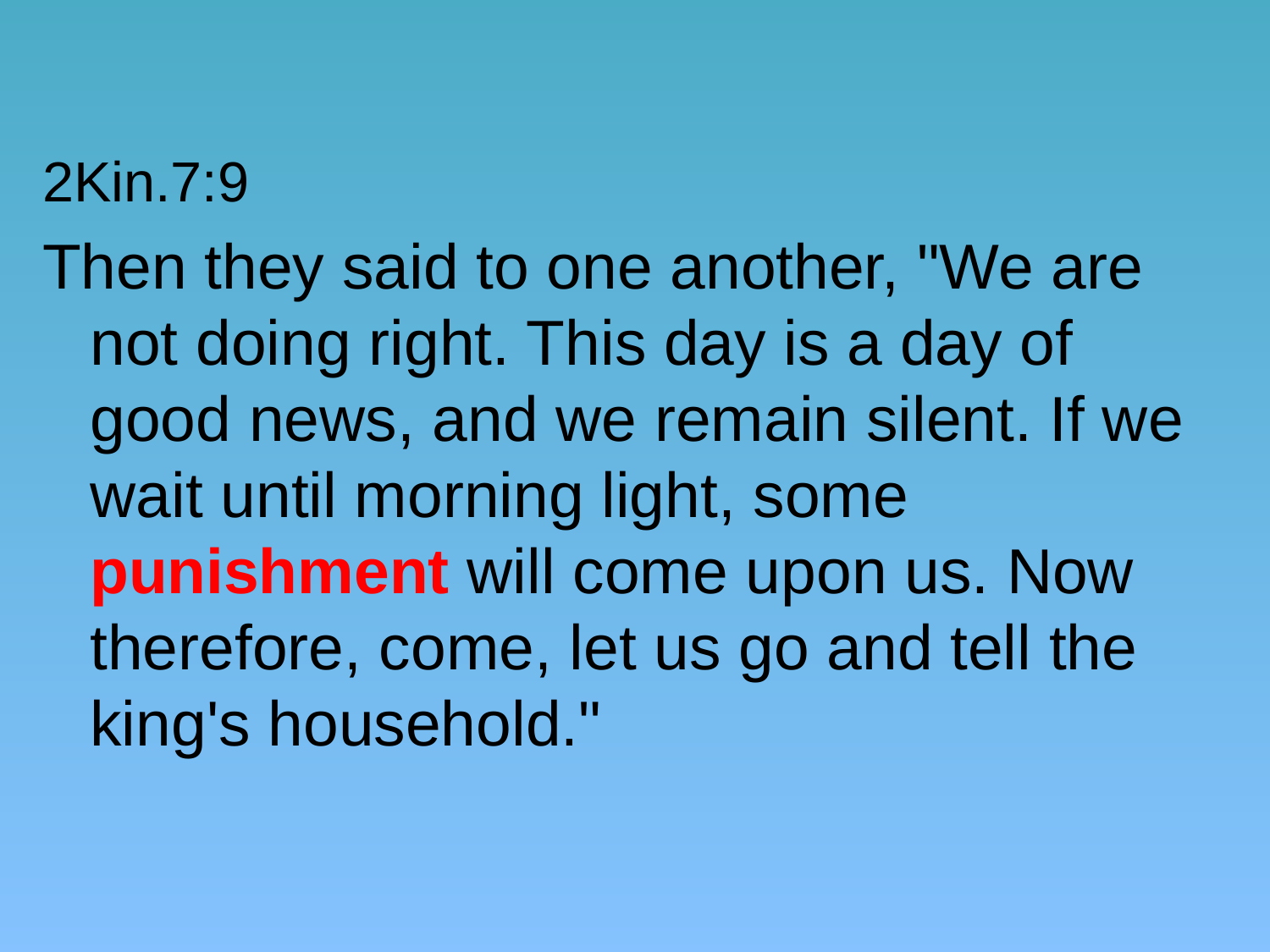

#
2Kin.7:9
Then they said to one another, "We are not doing right. This day is a day of good news, and we remain silent. If we wait until morning light, some punishment will come upon us. Now therefore, come, let us go and tell the king's household."